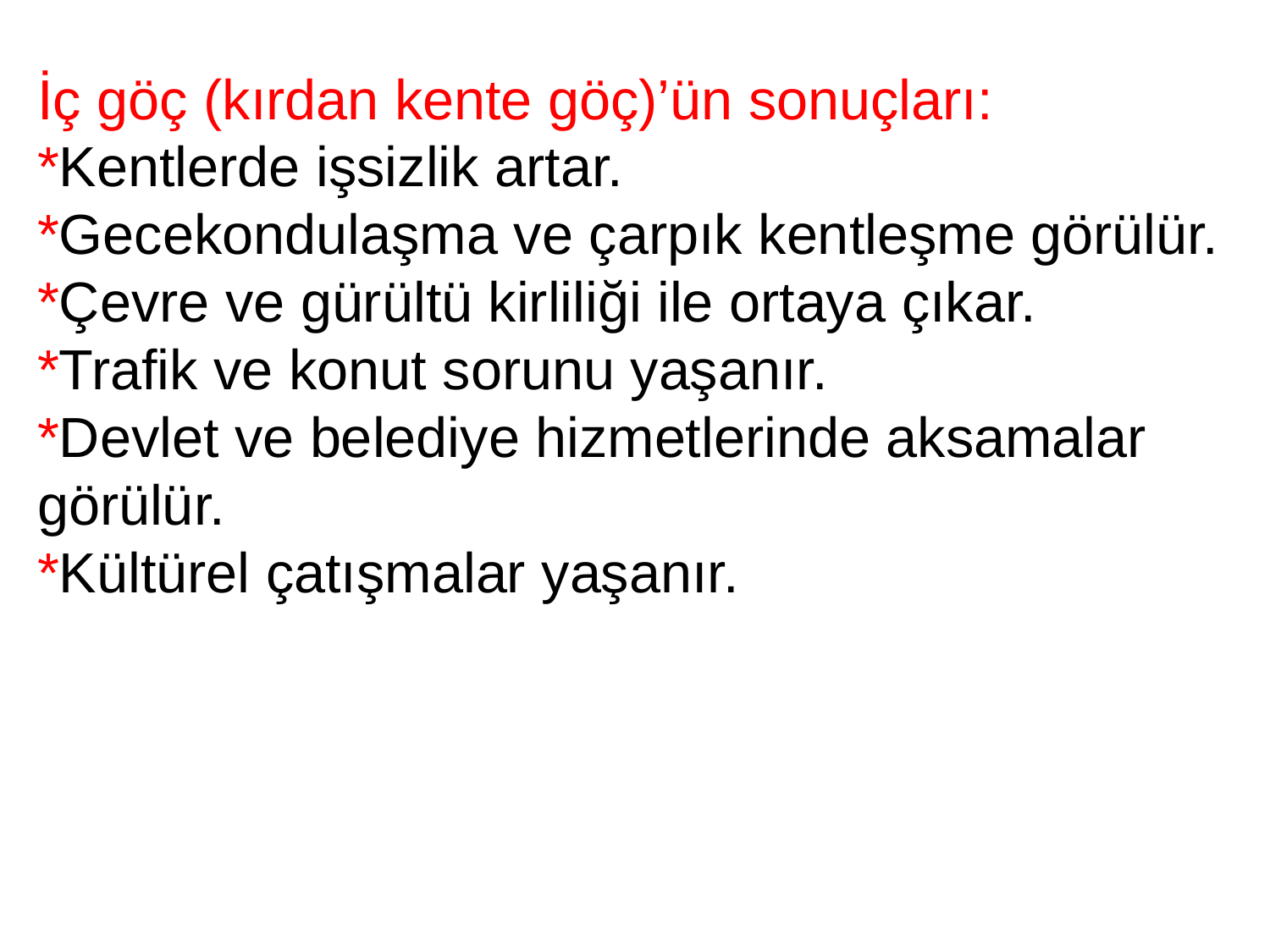

İç göç (kırdan kente göç)’ün sonuçları:
*Kentlerde işsizlik artar.
*Gecekondulaşma ve çarpık kentleşme görülür. *Çevre ve gürültü kirliliği ile ortaya çıkar.
*Trafik ve konut sorunu yaşanır.
*Devlet ve belediye hizmetlerinde aksamalar görülür.
*Kültürel çatışmalar yaşanır.